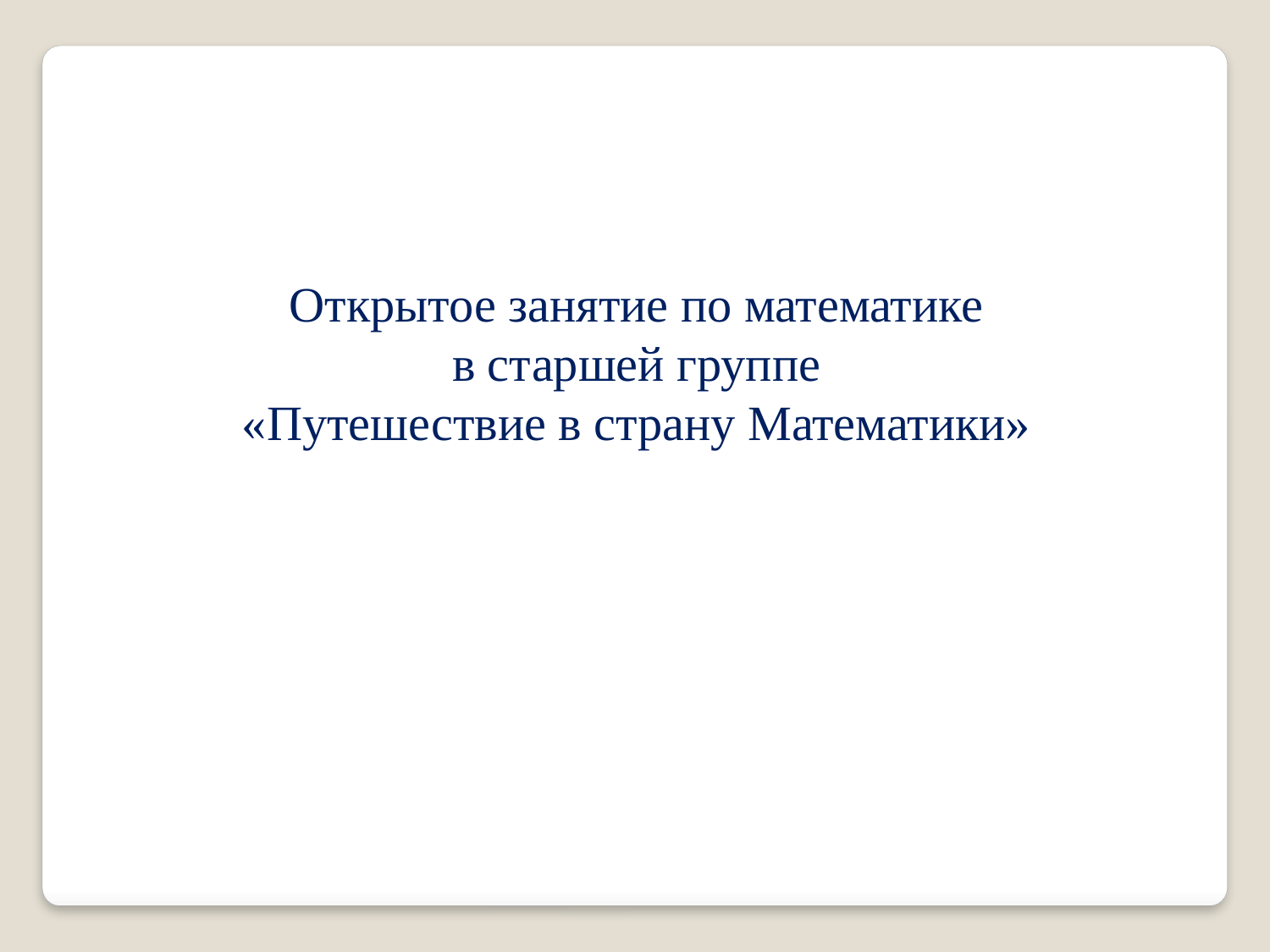

Открытое занятие по математике
 в старшей группе
«Путешествие в страну Математики»